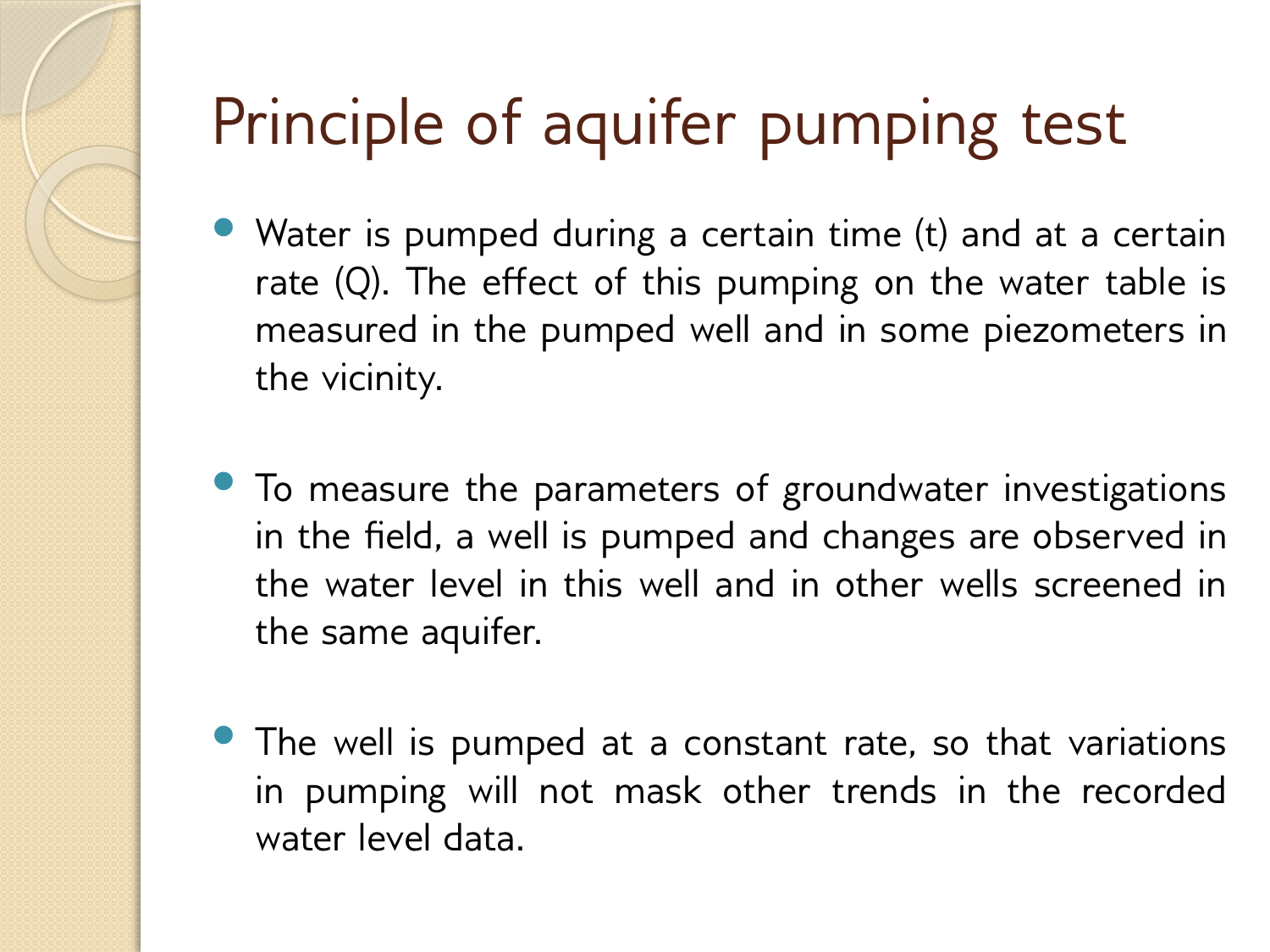

# Principle of aquifer pumping test
Water is pumped during a certain time (t) and at a certain rate (Q). The effect of this pumping on the water table is measured in the pumped well and in some piezometers in the vicinity.

To measure the parameters of groundwater investigations in the field, a well is pumped and changes are observed in the water level in this well and in other wells screened in the same aquifer.

The well is pumped at a constant rate, so that variations in pumping will not mask other trends in the recorded water level data.